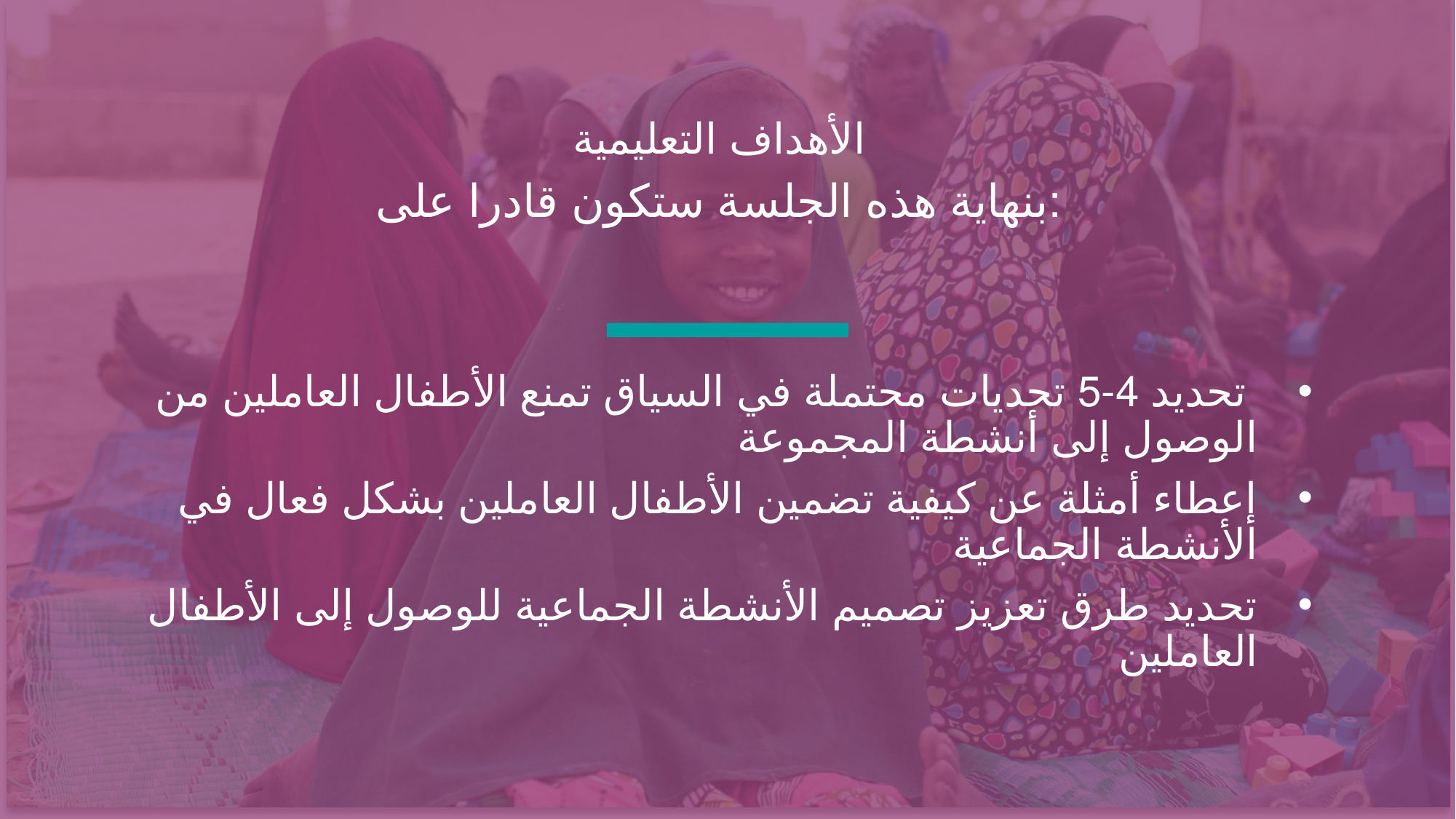

الأهداف التعليمية
بنهاية هذه الجلسة ستكون قادرا على:
 تحديد 4-5 تحديات محتملة في السياق تمنع الأطفال العاملين من الوصول إلى أنشطة المجموعة
إعطاء أمثلة عن كيفية تضمين الأطفال العاملين بشكل فعال في الأنشطة الجماعية
تحديد طرق تعزيز تصميم الأنشطة الجماعية للوصول إلى الأطفال العاملين